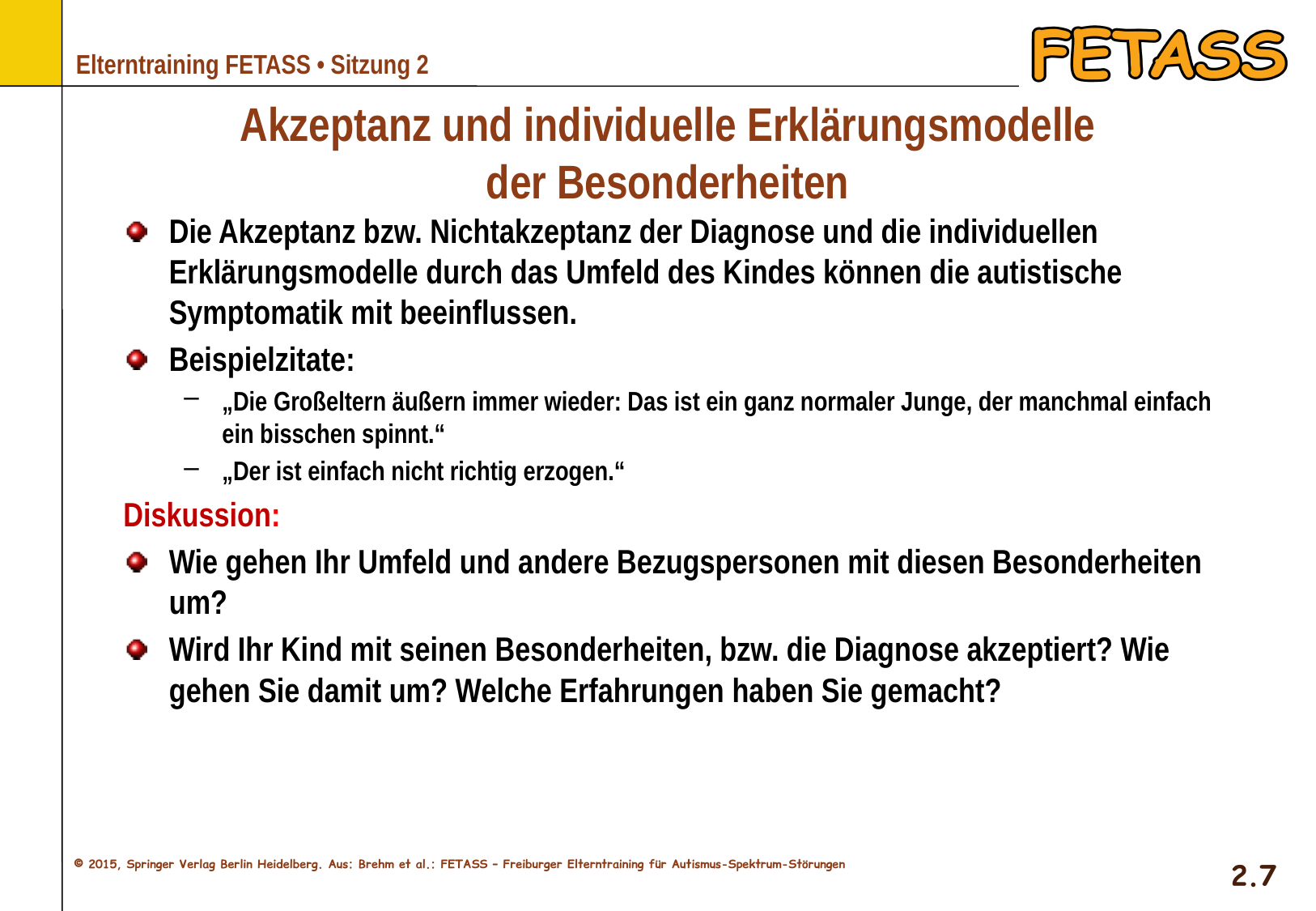

# Akzeptanz und individuelle Erklärungsmodelle der Besonderheiten
Die Akzeptanz bzw. Nichtakzeptanz der Diagnose und die individuellen Erklärungsmodelle durch das Umfeld des Kindes können die autistische Symptomatik mit beeinflussen.
Beispielzitate:
„Die Großeltern äußern immer wieder: Das ist ein ganz normaler Junge, der manchmal einfach ein bisschen spinnt.“
„Der ist einfach nicht richtig erzogen.“
Diskussion:
Wie gehen Ihr Umfeld und andere Bezugspersonen mit diesen Besonderheiten um?
Wird Ihr Kind mit seinen Besonderheiten, bzw. die Diagnose akzeptiert? Wie gehen Sie damit um? Welche Erfahrungen haben Sie gemacht?
2.7